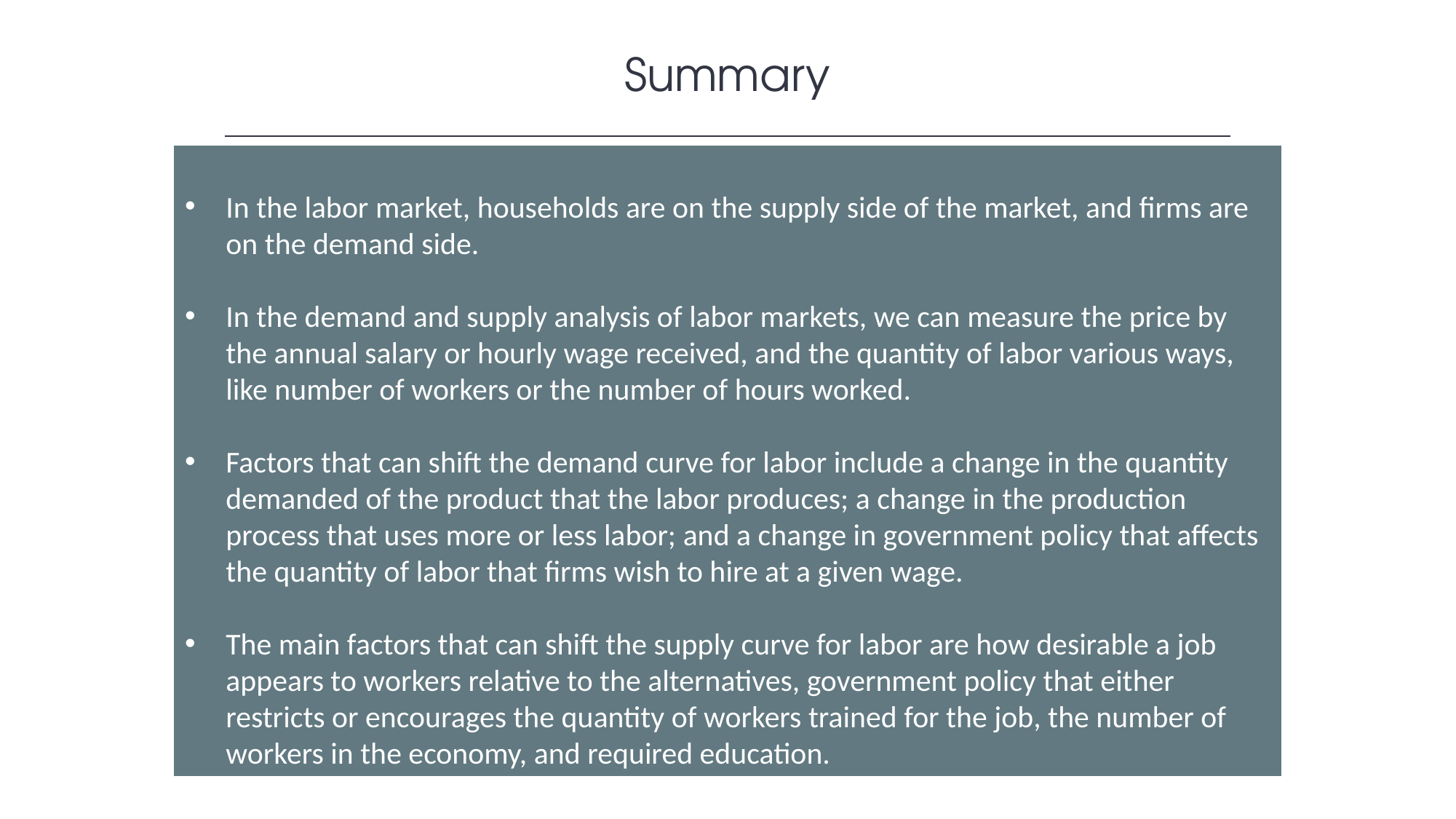

Summary

In the labor market, households are on the supply side of the market, and firms are on the demand side.

In the demand and supply analysis of labor markets, we can measure the price by the annual salary or hourly wage received, and the quantity of labor various ways, like number of workers or the number of hours worked.

Factors that can shift the demand curve for labor include a change in the quantity demanded of the product that the labor produces; a change in the production process that uses more or less labor; and a change in government policy that affects the quantity of labor that firms wish to hire at a given wage.

The main factors that can shift the supply curve for labor are how desirable a job appears to workers relative to the alternatives, government policy that either restricts or encourages the quantity of workers trained for the job, the number of workers in the economy, and required education.